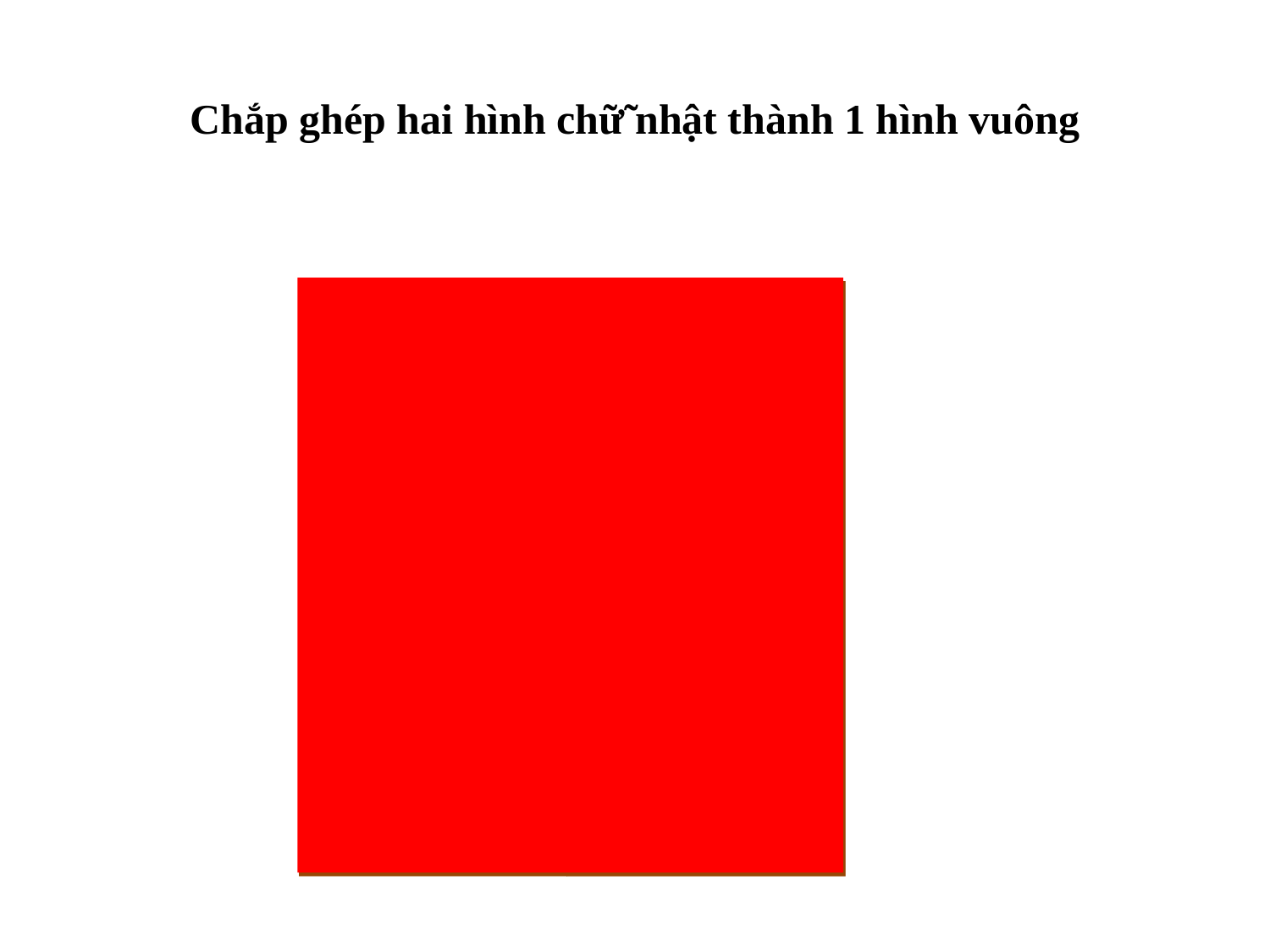

# Chắp ghép hai hình chữ̃ nhật thành 1 hình vuông